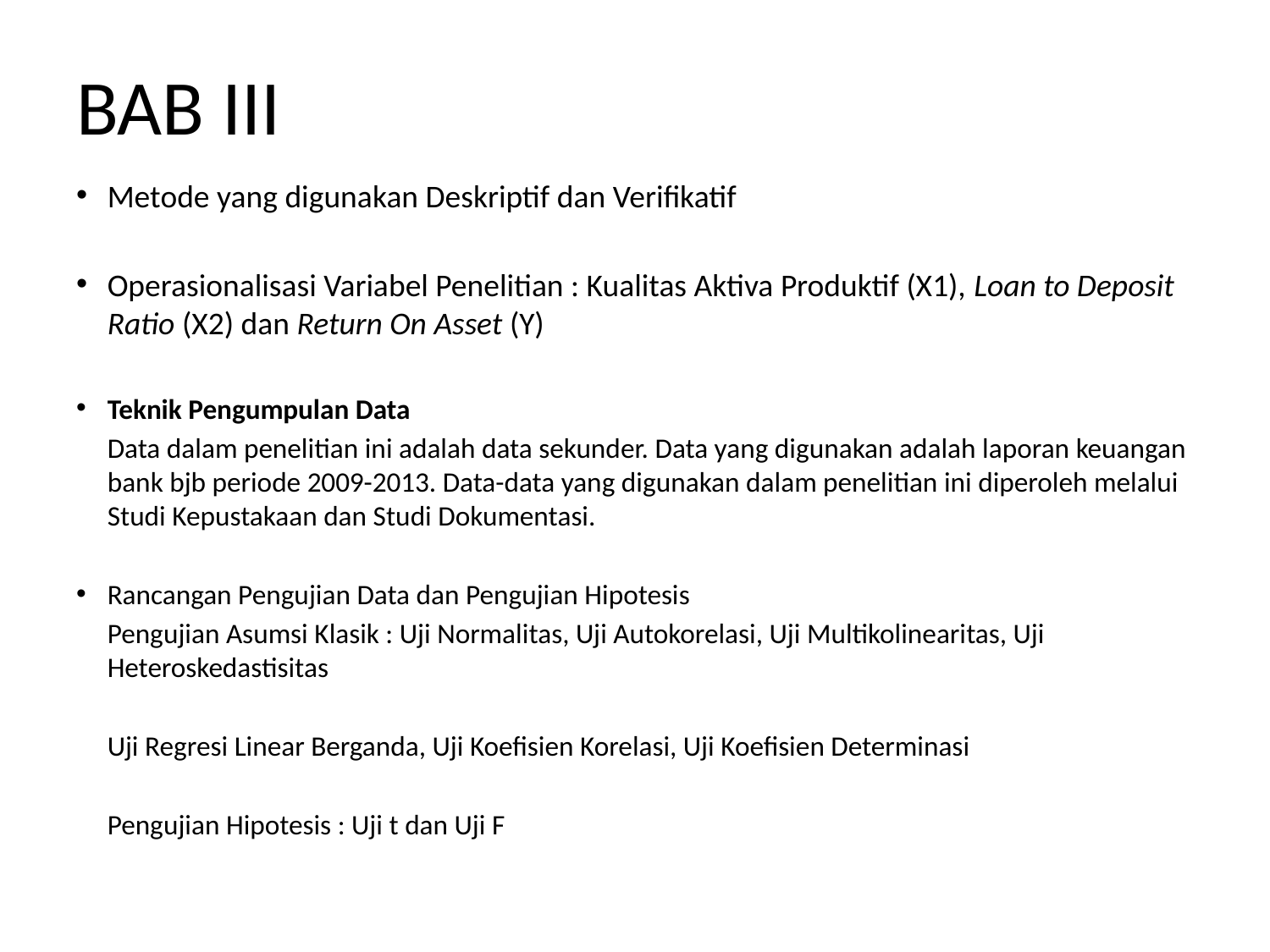

# BAB III
Metode yang digunakan Deskriptif dan Verifikatif

Operasionalisasi Variabel Penelitian : Kualitas Aktiva Produktif (X1), Loan to Deposit Ratio (X2) dan Return On Asset (Y)

Teknik Pengumpulan Data
	Data dalam penelitian ini adalah data sekunder. Data yang digunakan adalah laporan keuangan bank bjb periode 2009-2013. Data-data yang digunakan dalam penelitian ini diperoleh melalui Studi Kepustakaan dan Studi Dokumentasi.

Rancangan Pengujian Data dan Pengujian Hipotesis
	Pengujian Asumsi Klasik : Uji Normalitas, Uji Autokorelasi, Uji Multikolinearitas, Uji Heteroskedastisitas

	Uji Regresi Linear Berganda, Uji Koefisien Korelasi, Uji Koefisien Determinasi

	Pengujian Hipotesis : Uji t dan Uji F